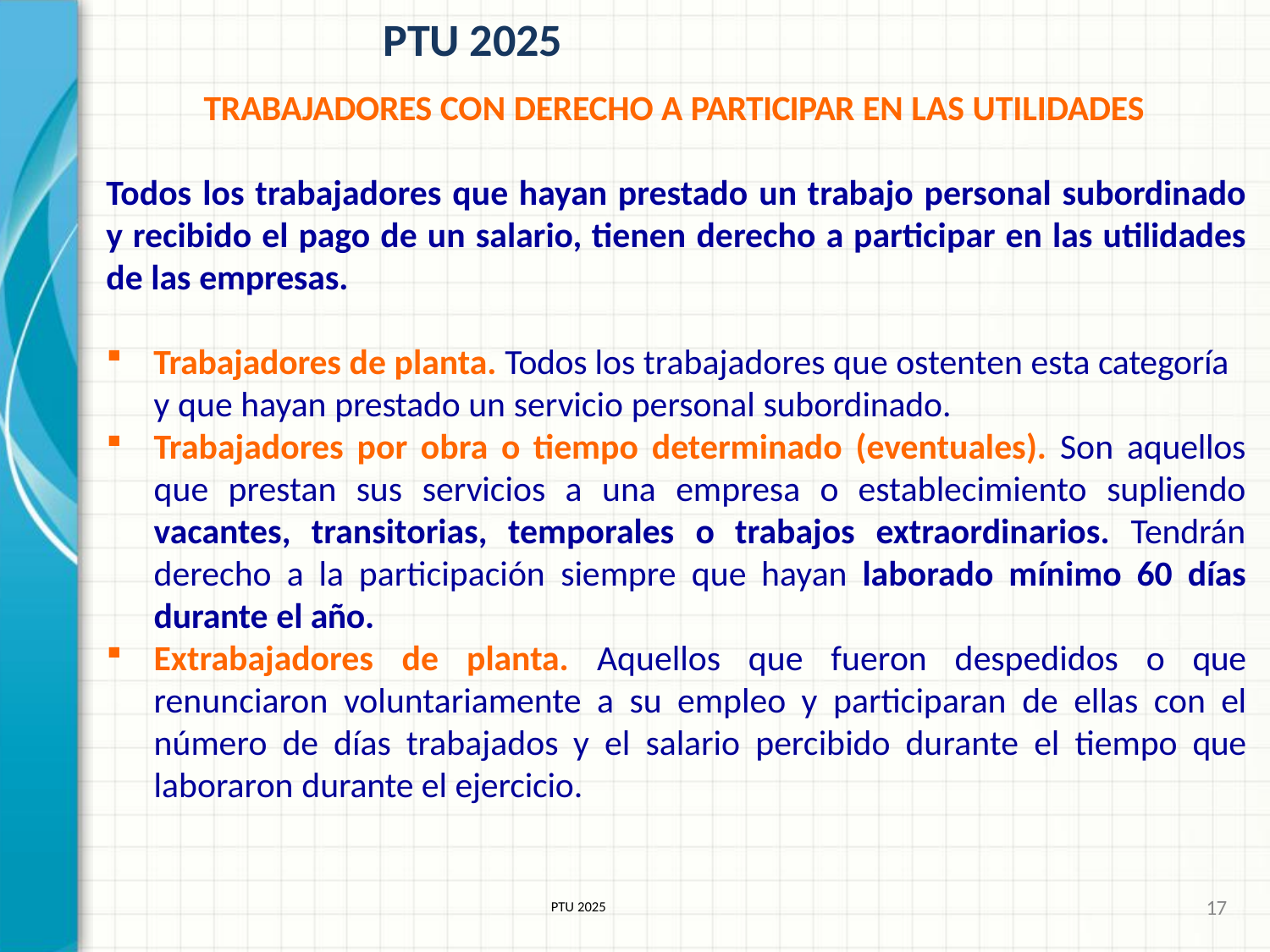

# PTU 2025
TRABAJADORES CON DERECHO A PARTICIPAR EN LAS UTILIDADES
Todos los trabajadores que hayan prestado un trabajo personal subordinado y recibido el pago de un salario, tienen derecho a participar en las utilidades de las empresas.
Trabajadores de planta. Todos los trabajadores que ostenten esta categoría
y que hayan prestado un servicio personal subordinado.
Trabajadores por obra o tiempo determinado (eventuales). Son aquellos que  prestan  sus  servicios  a  una  empresa  o  establecimiento  supliendo vacantes,  transitorias,  temporales  o  trabajos  extraordinarios.  Tendrán derecho a la participación siempre que hayan laborado mínimo 60 días durante el año.
Extrabajadores  de  planta.  Aquellos  que  fueron  despedidos  o  que renunciaron voluntariamente a su empleo y participaran de ellas con el número de días trabajados y el salario percibido durante el tiempo que laboraron durante el ejercicio.
17
PTU 2025